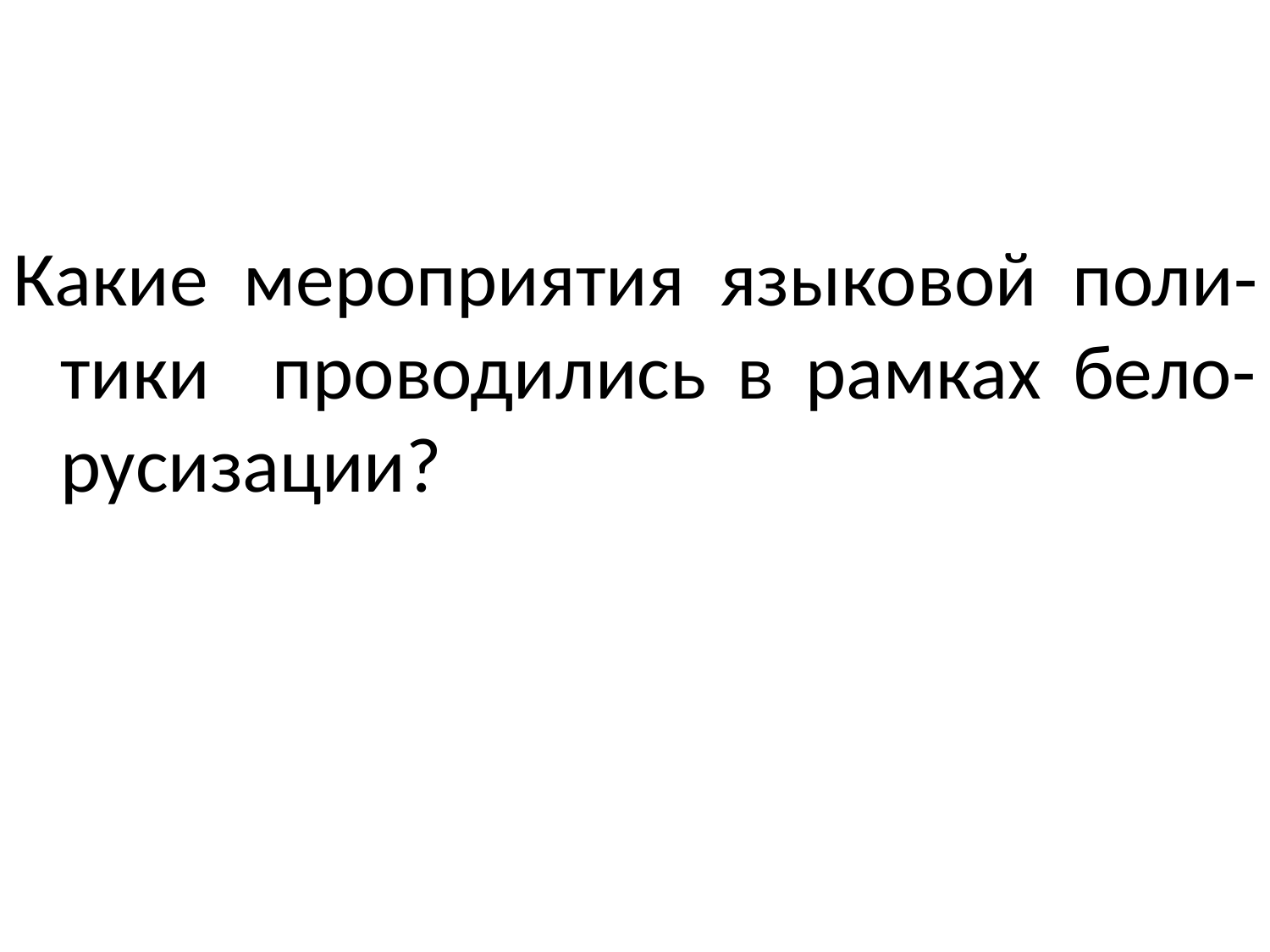

#
Какие мероприятия языковой поли-тики  проводились в рамках бело-русизации?